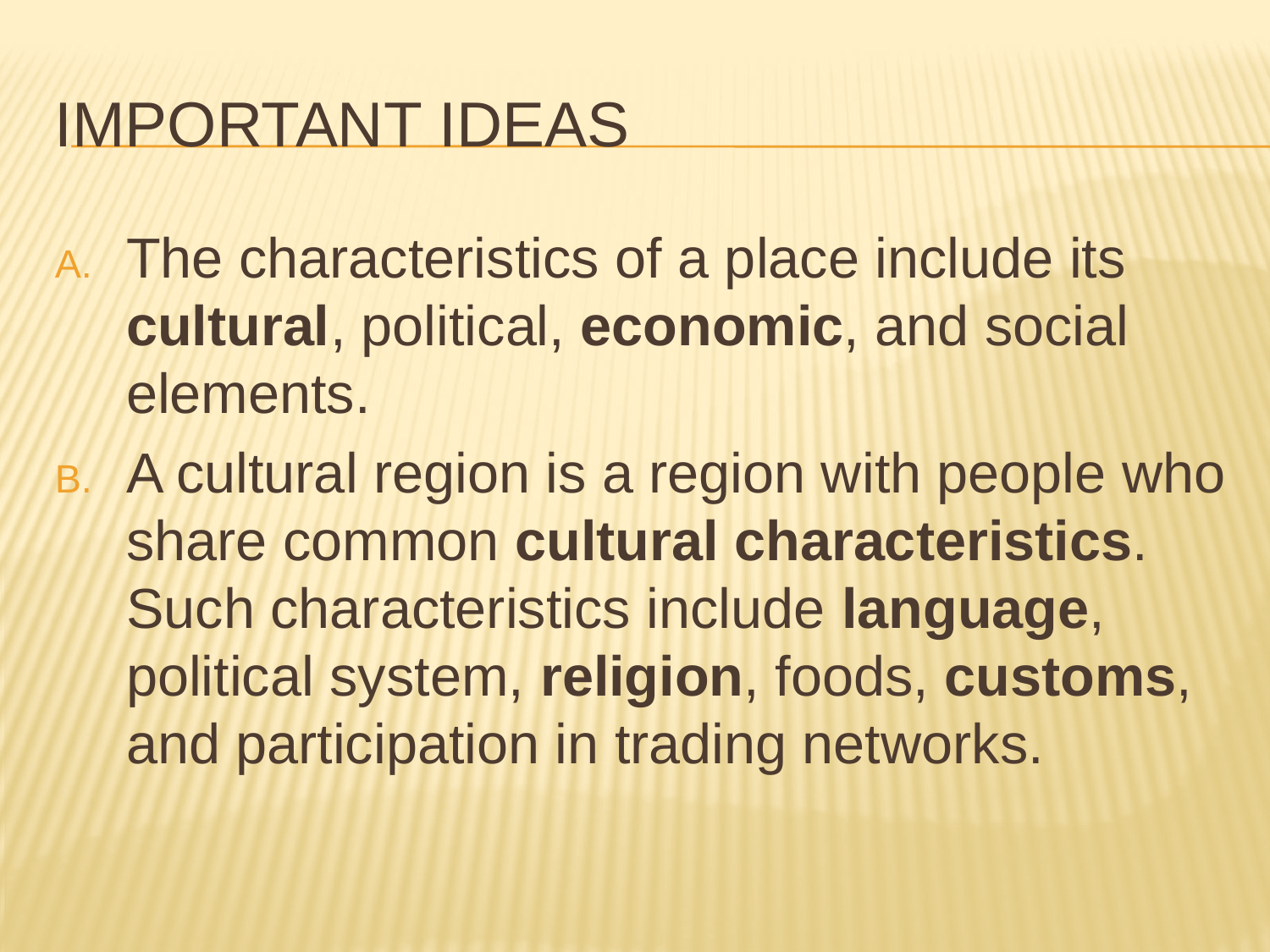

# Important Ideas
The characteristics of a place include its cultural, political, economic, and social elements.
A cultural region is a region with people who share common cultural characteristics.  Such characteristics include language, political system, religion, foods, customs, and participation in trading networks.